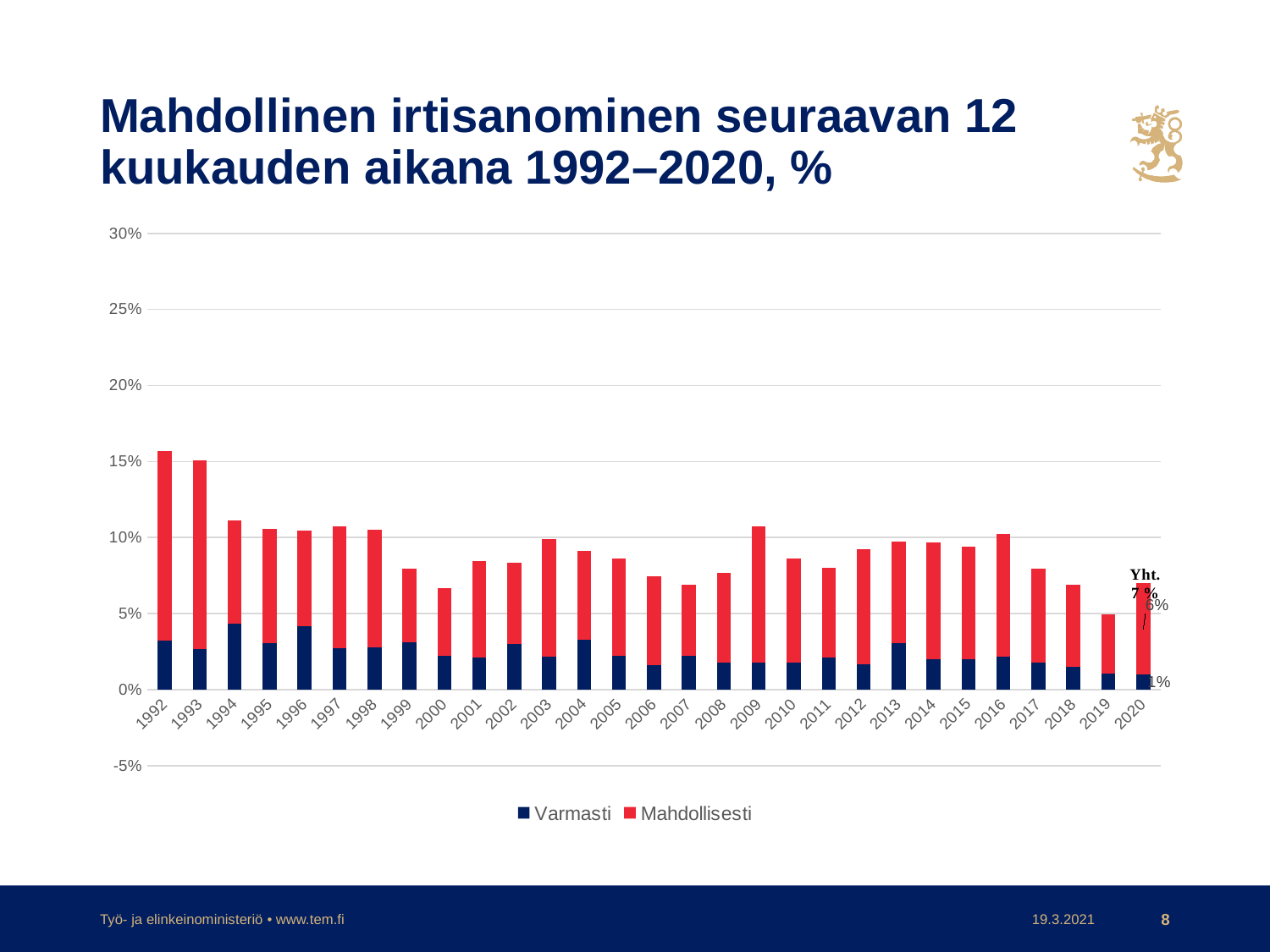

# Mahdollinen irtisanominen seuraavan 12 kuukauden aikana 1992–2020, %

### Chart

| Category | Varmasti | Mahdollisesti |
|---|---|---|
| 1992 | 0.032138442521631644 | 0.12484548825710753 |
| 1993 | 0.026717557251908396 | 0.12404580152671756 |
| 1994 | 0.04343891402714932 | 0.06787330316742081 |
| 1995 | 0.03048780487804878 | 0.07520325203252033 |
| 1996 | 0.041589648798521256 | 0.06284658040665435 |
| 1997 | 0.027472527472527472 | 0.07967032967032966 |
| 1998 | 0.02807017543859649 | 0.07719298245614035 |
| 1999 | 0.031098153547133137 | 0.04859086491739553 |
| 2000 | 0.022263450834879402 | 0.044526901669758805 |
| 2001 | 0.021331058020477814 | 0.06313993174061433 |
| 2002 | 0.03005008347245409 | 0.05342237061769616 |
| 2003 | 0.021872265966754158 | 0.07699037620297462 |
| 2004 | 0.03306523681858802 | 0.05808757819481681 |
| 2005 | 0.02201524132091448 | 0.06435224386113463 |
| 2006 | 0.01588628762541806 | 0.05852842809364549 |
| 2007 | 0.022111269614835952 | 0.047075606276747506 |
| 2008 | 0.018056749785038694 | 0.058469475494411005 |
| 2009 | 0.017892644135188866 | 0.08946322067594434 |
| 2010 | 0.01761252446183953 | 0.0684931506849315 |
| 2011 | 0.021331058020477814 | 0.05887372013651877 |
| 2012 | 0.016778523489932886 | 0.07583892617449664 |
| 2013 | 0.030805687203791468 | 0.06635071090047394 |
| 2014 | 0.020202020202020204 | 0.0766488413547237 |
| 2015 | 0.020058997050147492 | 0.07374631268436578 |
| 2016 | 0.02199874292897549 | 0.08045254556882464 |
| 2017 | 0.01761846901579587 | 0.061968408262454436 |
| 2018 | 0.014906832298136646 | 0.05403726708074534 |
| 2019 | 0.01053324555628703 | 0.038841342988808425 |
| 2020 | 0.01 | 0.06 |
Työ- ja elinkeinoministeriö • www.tem.fi
19.3.2021
8